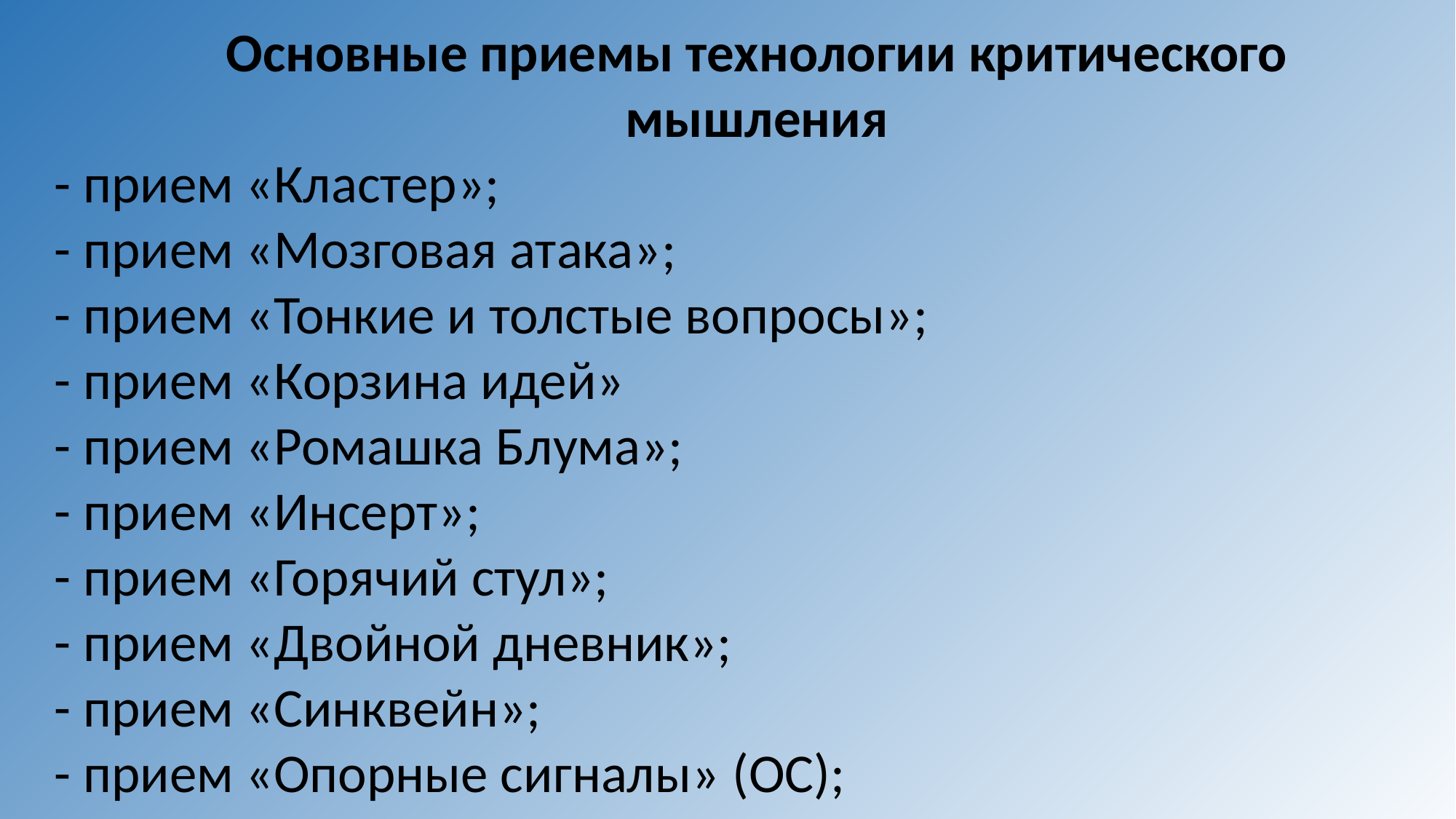

Основные приемы технологии критического мышления
- прием «Кластер»;
- прием «Мозговая атака»;
- прием «Тонкие и толстые вопросы»;
- прием «Корзина идей»
- прием «Ромашка Блума»;
- прием «Инсерт»;
- прием «Горячий стул»;
- прием «Двойной дневник»;
- прием «Синквейн»;
- прием «Опорные сигналы» (ОС);